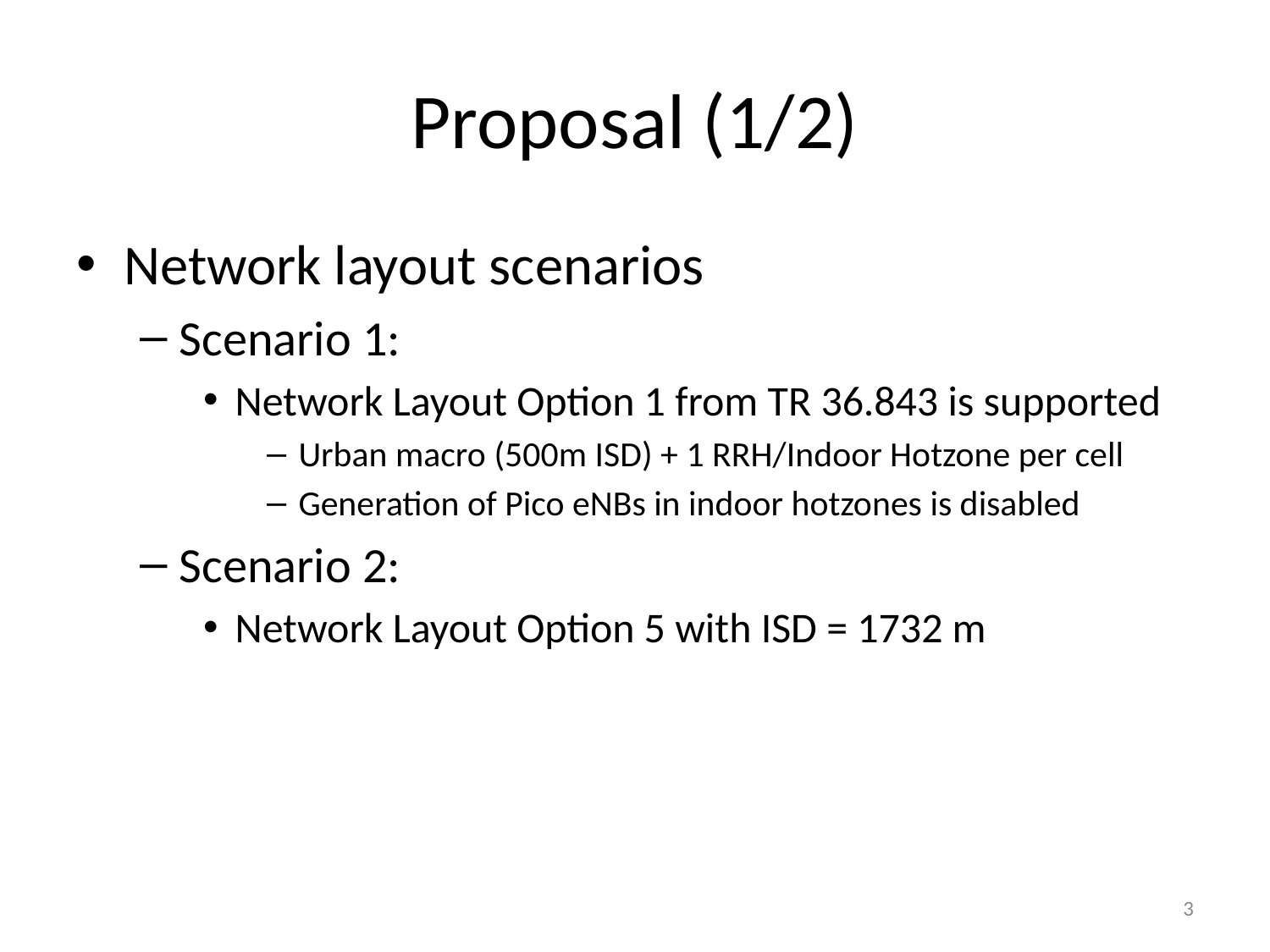

# Proposal (1/2)
Network layout scenarios
Scenario 1:
Network Layout Option 1 from TR 36.843 is supported
Urban macro (500m ISD) + 1 RRH/Indoor Hotzone per cell
Generation of Pico eNBs in indoor hotzones is disabled
Scenario 2:
Network Layout Option 5 with ISD = 1732 m
3